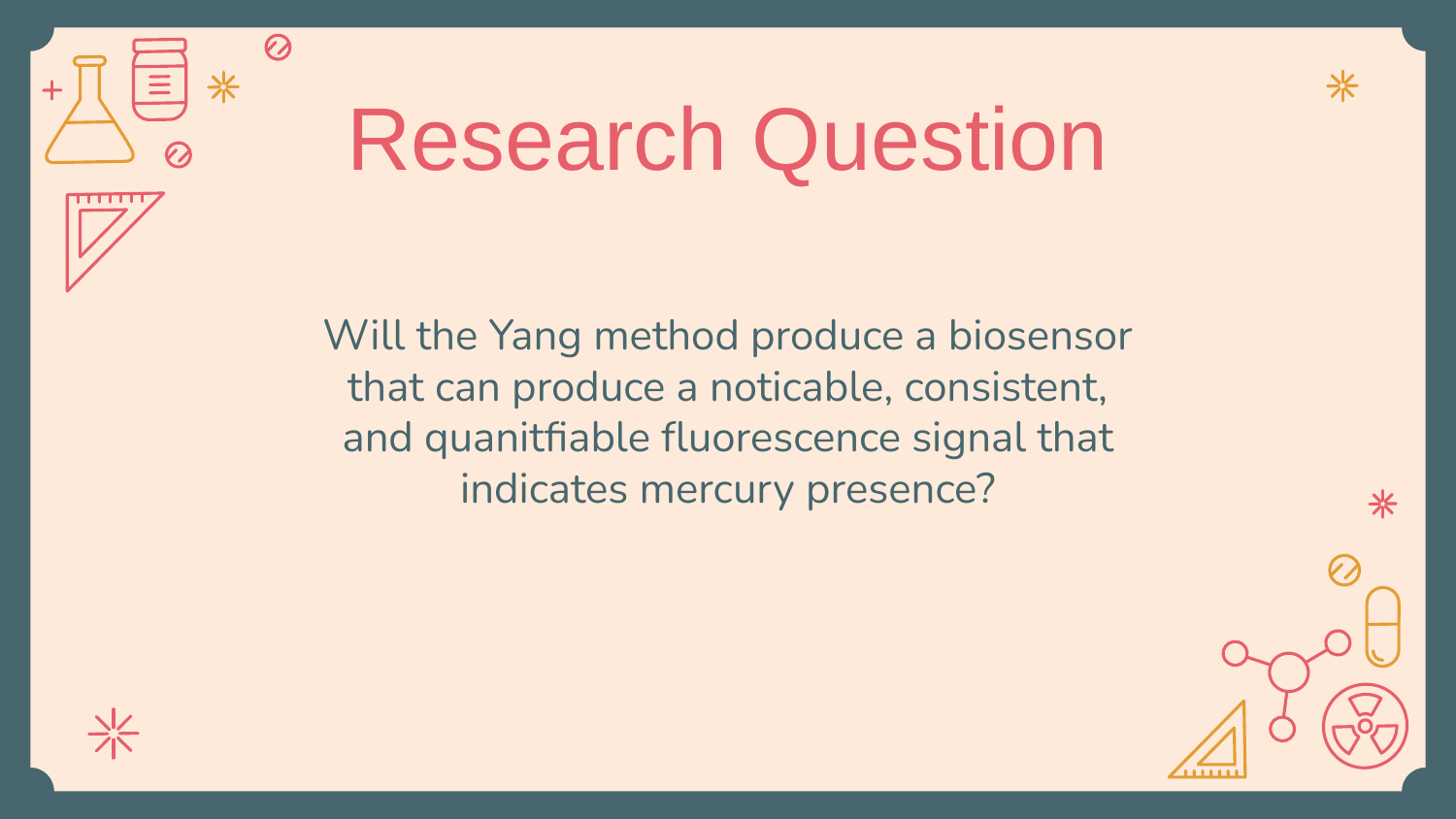

# Research Question
Will the Yang method produce a biosensor that can produce a noticable, consistent, and quanitfiable fluorescence signal that indicates mercury presence?